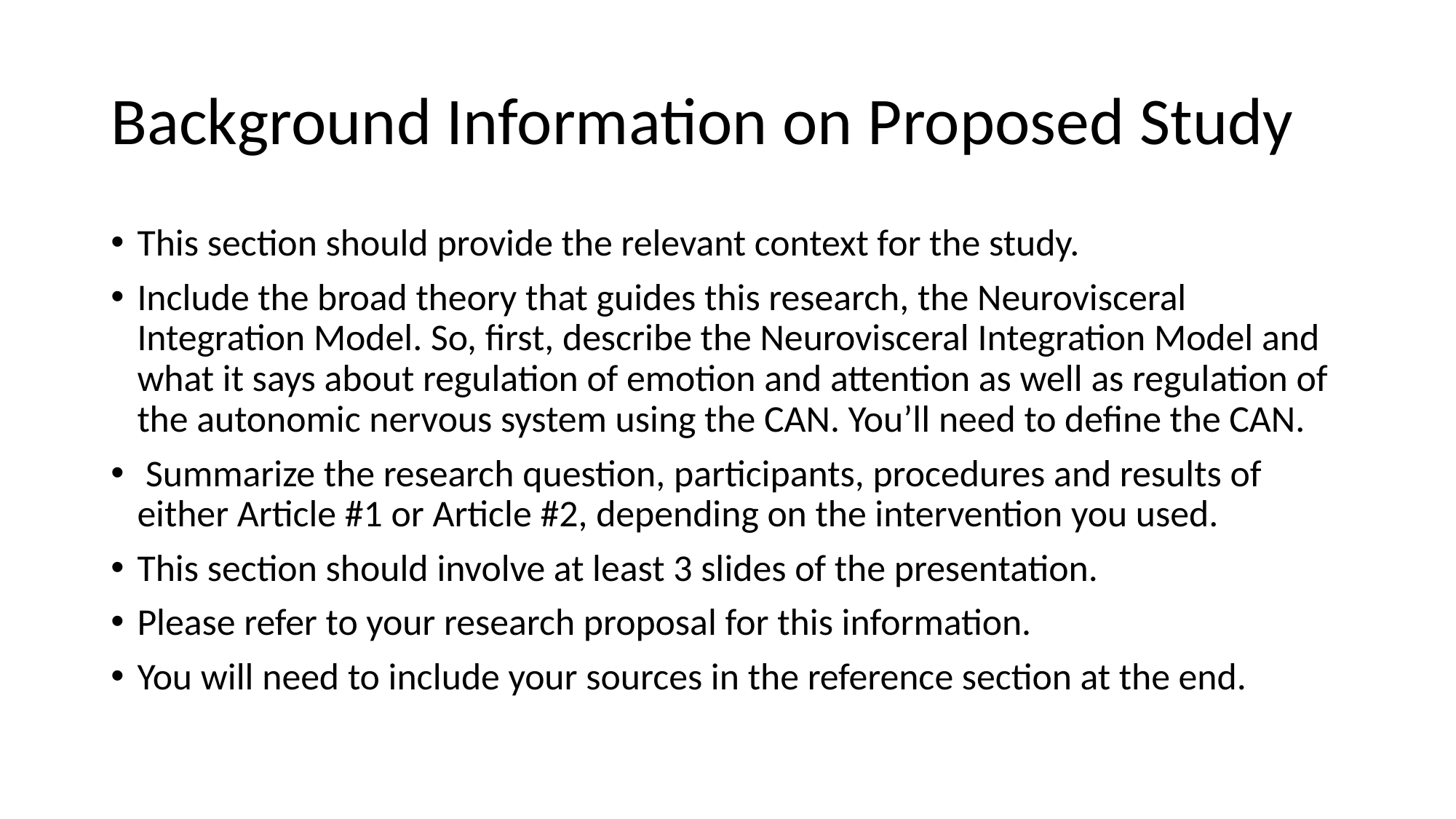

# Background Information on Proposed Study
This section should provide the relevant context for the study.
Include the broad theory that guides this research, the Neurovisceral Integration Model. So, first, describe the Neurovisceral Integration Model and what it says about regulation of emotion and attention as well as regulation of the autonomic nervous system using the CAN. You’ll need to define the CAN.
 Summarize the research question, participants, procedures and results of either Article #1 or Article #2, depending on the intervention you used.
This section should involve at least 3 slides of the presentation.
Please refer to your research proposal for this information.
You will need to include your sources in the reference section at the end.